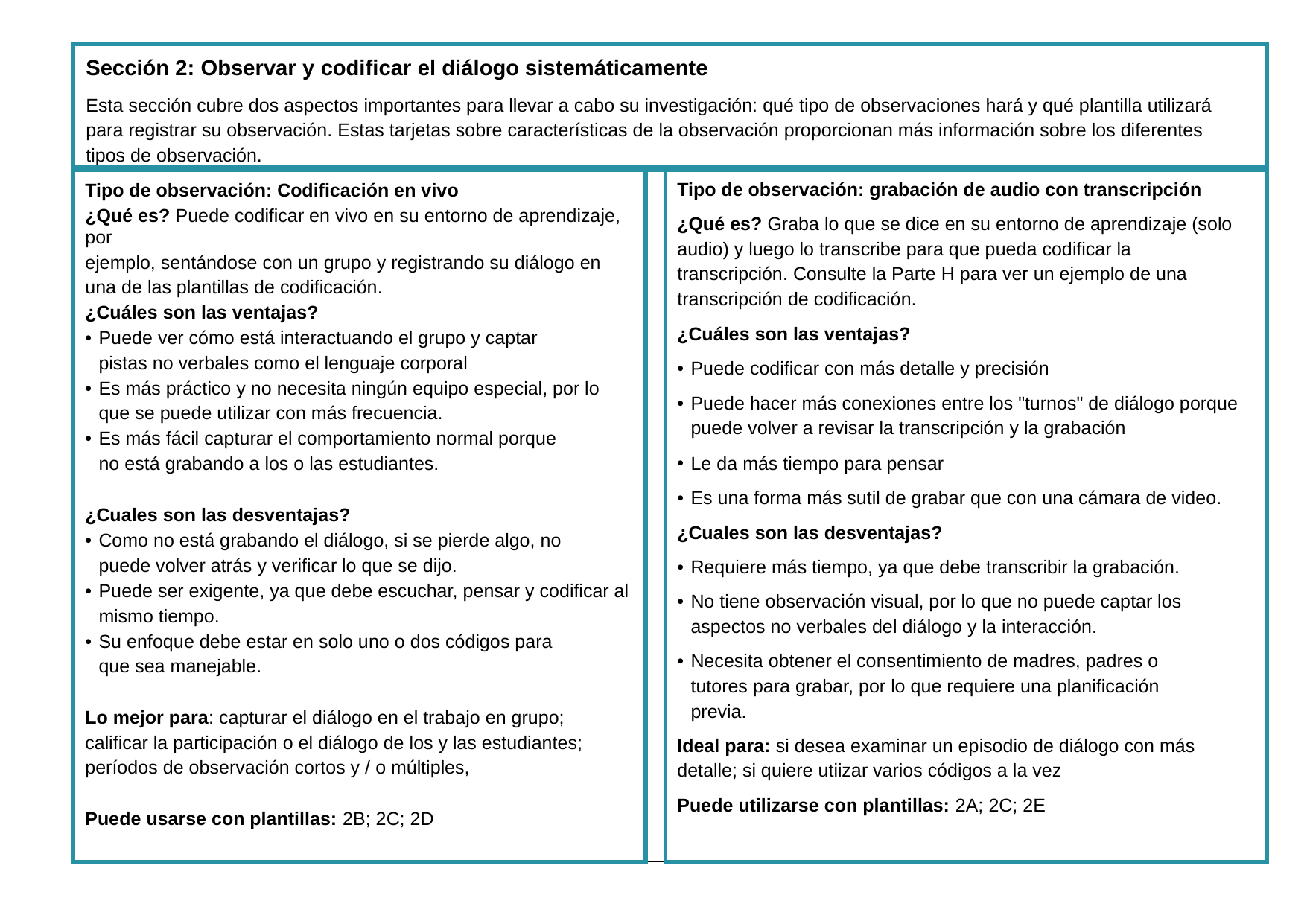

| Sección 2: Observar y codificar el diálogo sistemáticamente Esta sección cubre dos aspectos importantes para llevar a cabo su investigación: qué tipo de observaciones hará y qué plantilla utilizará para registrar su observación. Estas tarjetas sobre características de la observación proporcionan más información sobre los diferentes tipos de observación. |  |  |
| --- | --- | --- |
| Tipo de observación: Codificación en vivo ¿Qué es? Puede codificar en vivo en su entorno de aprendizaje, por ejemplo, sentándose con un grupo y registrando su diálogo en una de las plantillas de codificación. ¿Cuáles son las ventajas? Puede ver cómo está interactuando el grupo y captar pistas no verbales como el lenguaje corporal Es más práctico y no necesita ningún equipo especial, por lo que se puede utilizar con más frecuencia. Es más fácil capturar el comportamiento normal porque no está grabando a los o las estudiantes. ¿Cuales son las desventajas? Como no está grabando el diálogo, si se pierde algo, no puede volver atrás y verificar lo que se dijo. Puede ser exigente, ya que debe escuchar, pensar y codificar al mismo tiempo. Su enfoque debe estar en solo uno o dos códigos para que sea manejable. Lo mejor para: capturar el diálogo en el trabajo en grupo; calificar la participación o el diálogo de los y las estudiantes; períodos de observación cortos y / o múltiples, Puede usarse con plantillas: 2B; 2C; 2D |  | Tipo de observación: grabación de audio con transcripción ¿Qué es? Graba lo que se dice en su entorno de aprendizaje (solo audio) y luego lo transcribe para que pueda codificar la transcripción. Consulte la Parte H para ver un ejemplo de una transcripción de codificación. ¿Cuáles son las ventajas? Puede codificar con más detalle y precisión Puede hacer más conexiones entre los "turnos" de diálogo porque puede volver a revisar la transcripción y la grabación Le da más tiempo para pensar Es una forma más sutil de grabar que con una cámara de video. ¿Cuales son las desventajas? Requiere más tiempo, ya que debe transcribir la grabación. No tiene observación visual, por lo que no puede captar los aspectos no verbales del diálogo y la interacción. Necesita obtener el consentimiento de madres, padres o tutores para grabar, por lo que requiere una planificación previa. Ideal para: si desea examinar un episodio de diálogo con más detalle; si quiere utiizar varios códigos a la vez Puede utilizarse con plantillas: 2A; 2C; 2E |